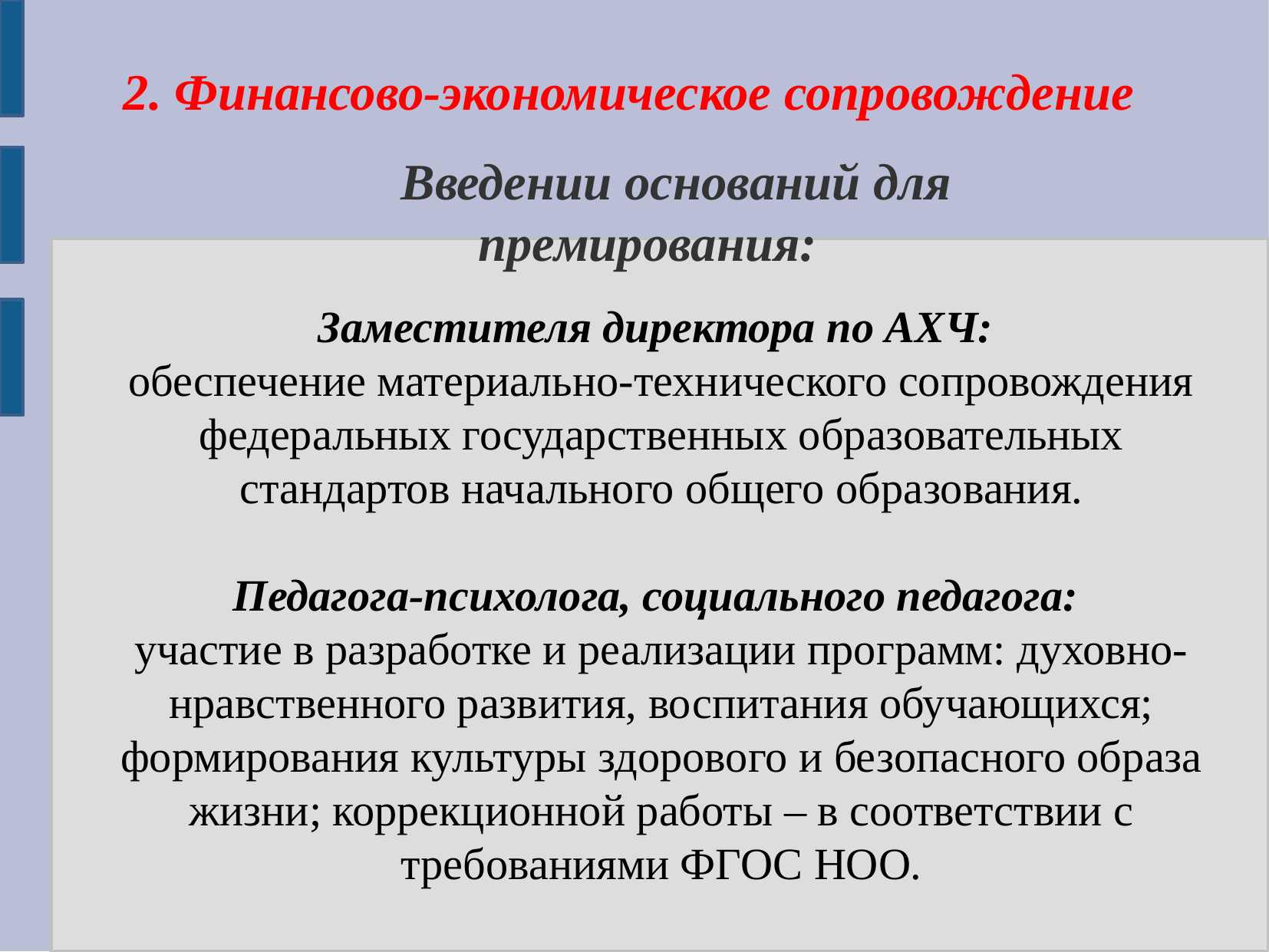

2. Финансово-экономическое сопровождение
Введении оснований для премирования:
Заместителя директора по АХЧ:
обеспечение материально-технического сопровождения федеральных государственных образовательных стандартов начального общего образования.

Педагога-психолога, социального педагога:
участие в разработке и реализации программ: духовно-нравственного развития, воспитания обучающихся; формирования культуры здорового и безопасного образа жизни; коррекционной работы – в соответствии с требованиями ФГОС НОО.